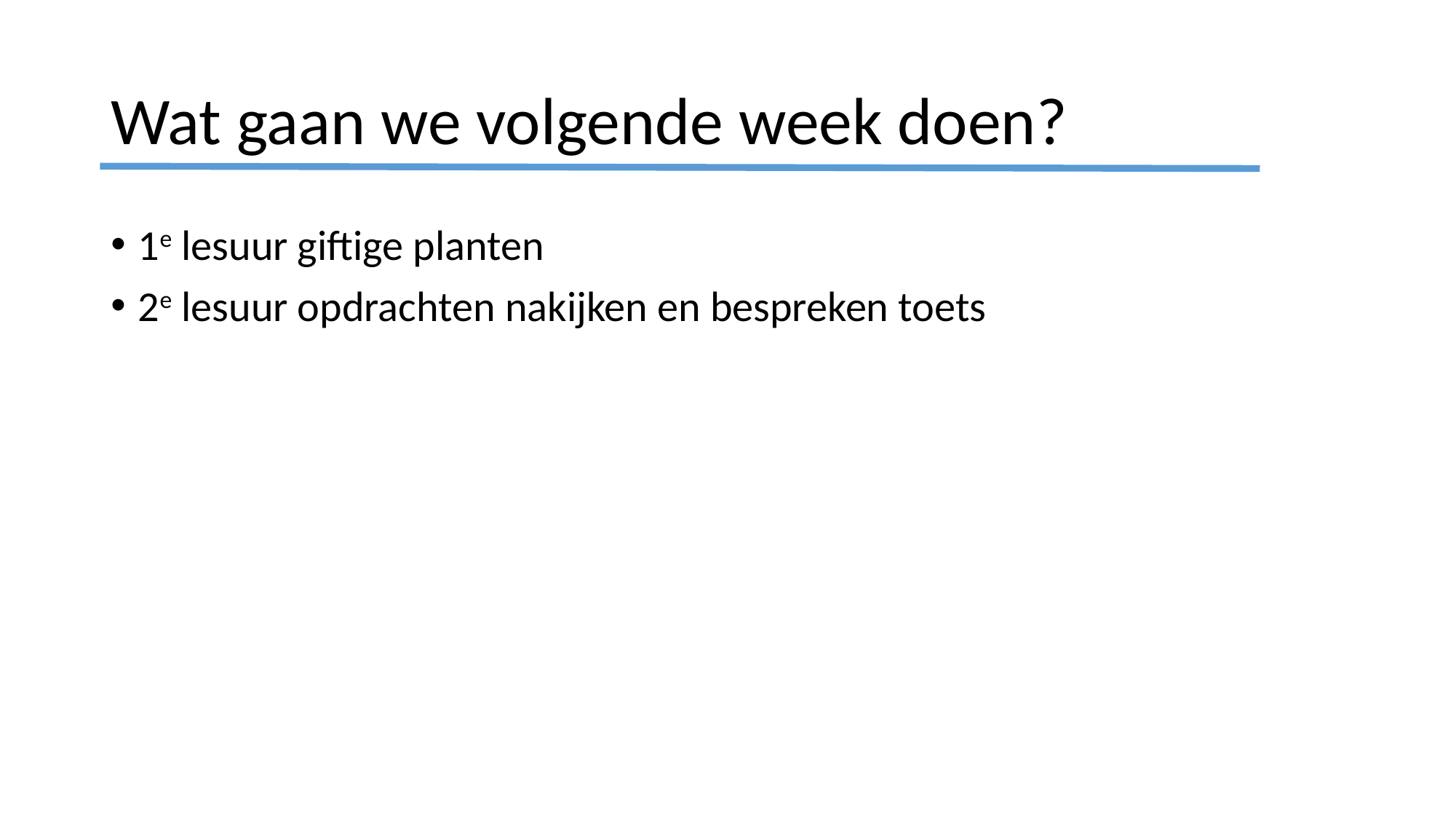

# Wat gaan we volgende week doen?
1e lesuur giftige planten
2e lesuur opdrachten nakijken en bespreken toets